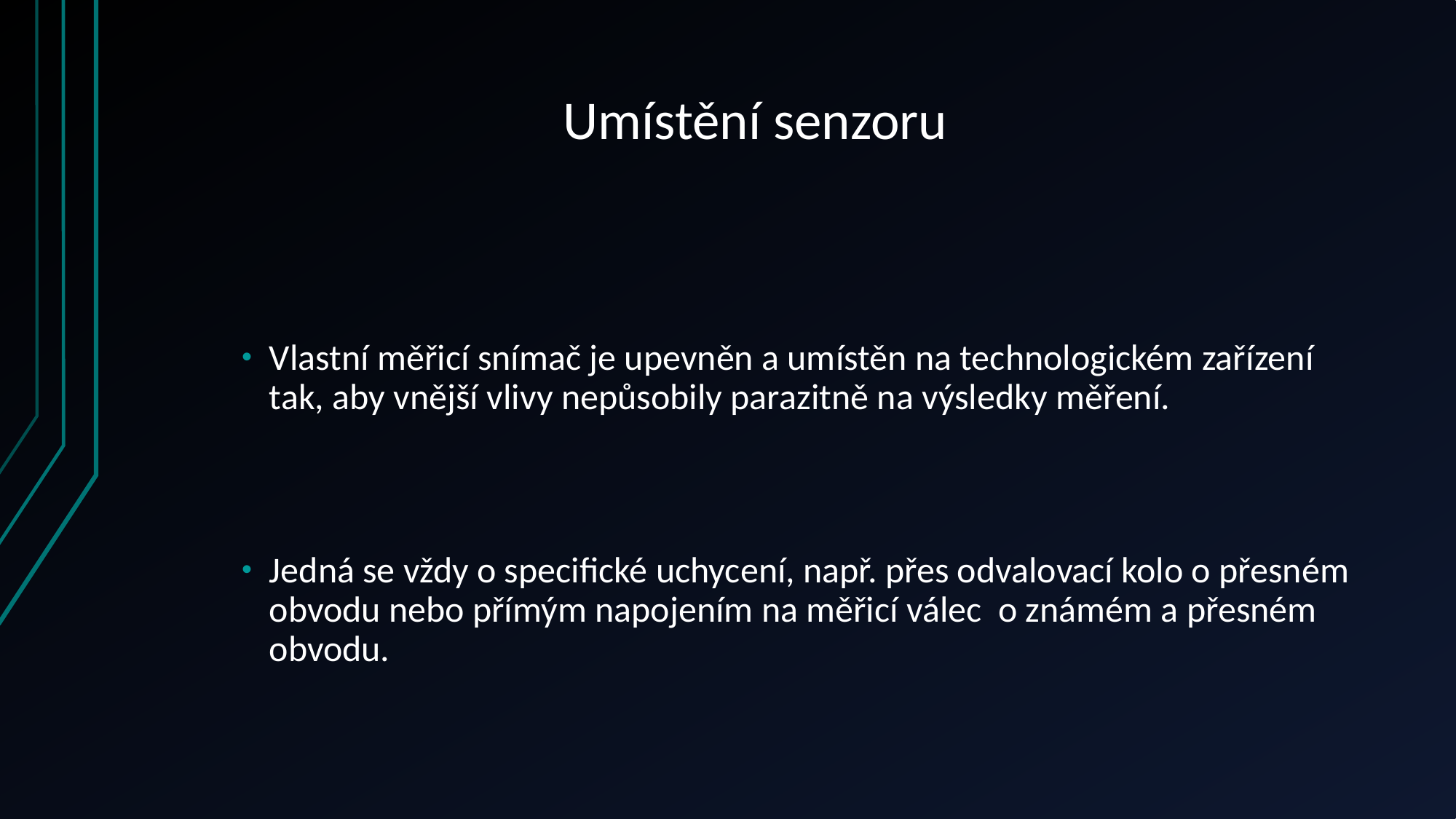

# Umístění senzoru

Vlastní měřicí snímač je upevněn a umístěn na technologickém zařízení tak, aby vnější vlivy nepůsobily parazitně na výsledky měření.

Jedná se vždy o specifické uchycení, např. přes odvalovací kolo o přesném obvodu nebo přímým napojením na měřicí válec  o známém a přesném obvodu.